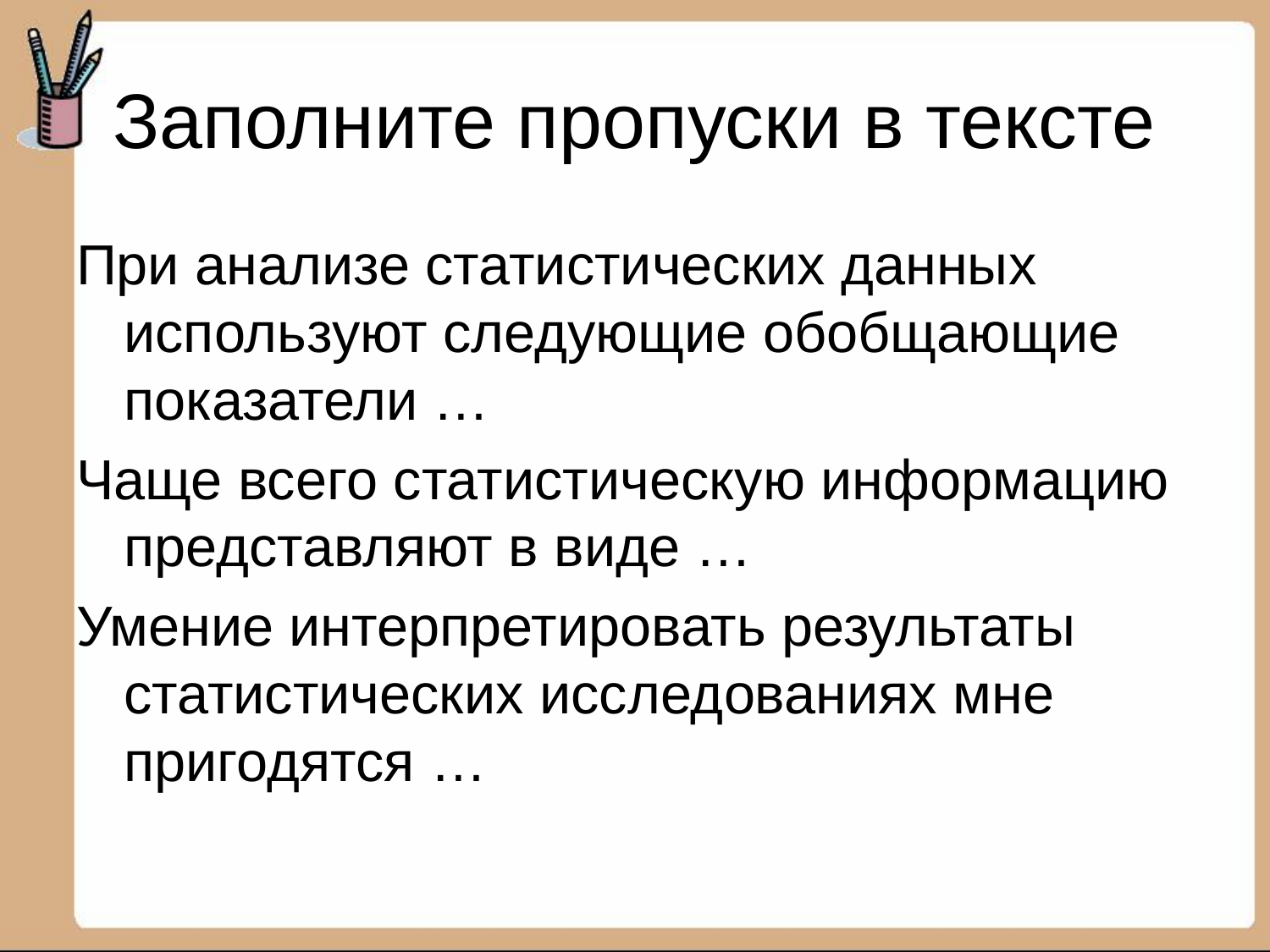

# Заполните пропуски в тексте
При анализе статистических данных используют следующие обобщающие показатели …
Чаще всего статистическую информацию представляют в виде …
Умение интерпретировать результаты статистических исследованиях мне пригодятся …